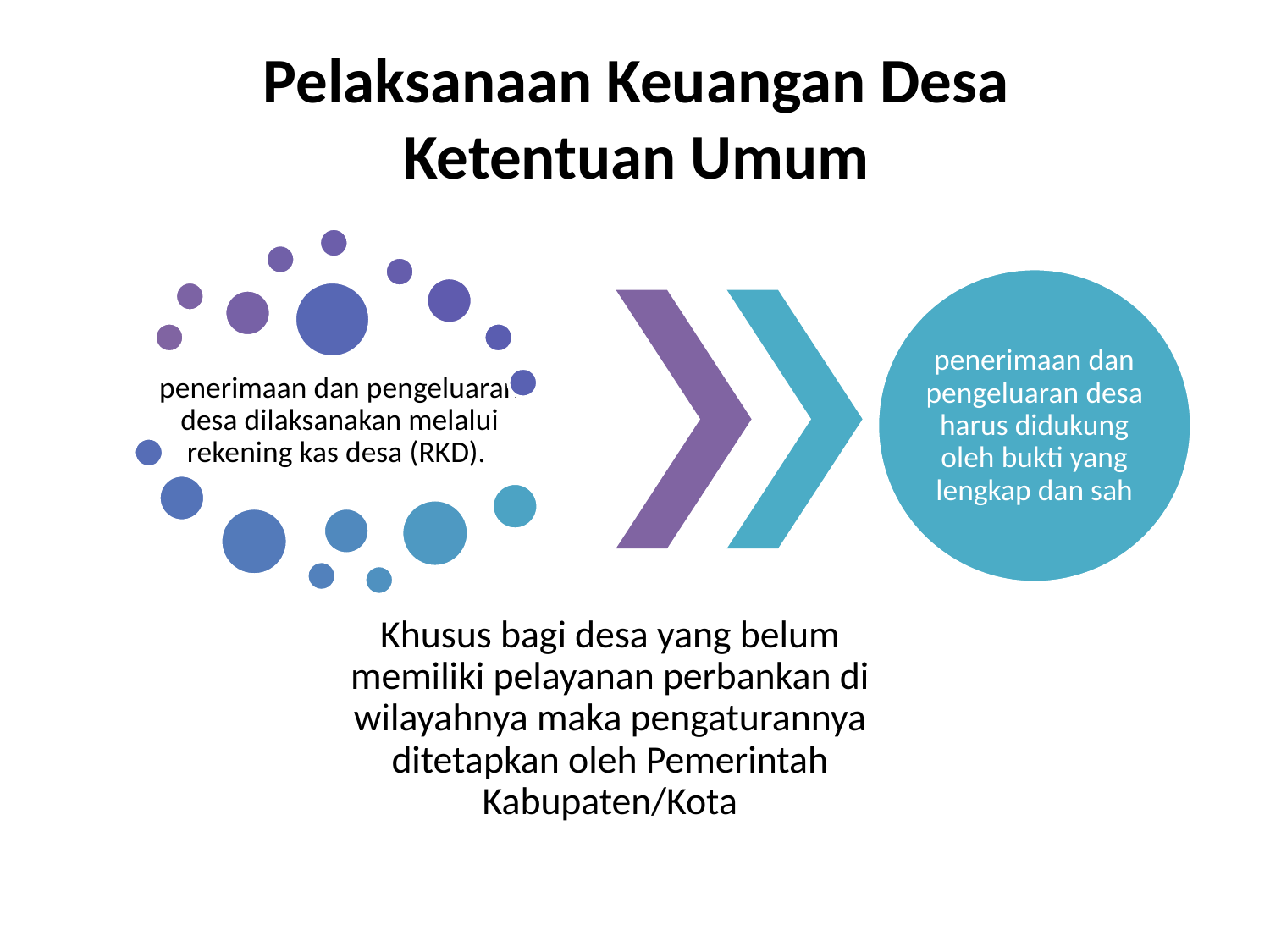

# Pelaksanaan Keuangan Desa Ketentuan Umum
penerimaan dan pengeluaran desa dilaksanakan melalui rekening kas desa (RKD).
Khusus bagi desa yang belum memiliki pelayanan perbankan di wilayahnya maka pengaturannya ditetapkan oleh Pemerintah Kabupaten/Kota
penerimaan dan pengeluaran desa harus didukung oleh bukti yang lengkap dan sah